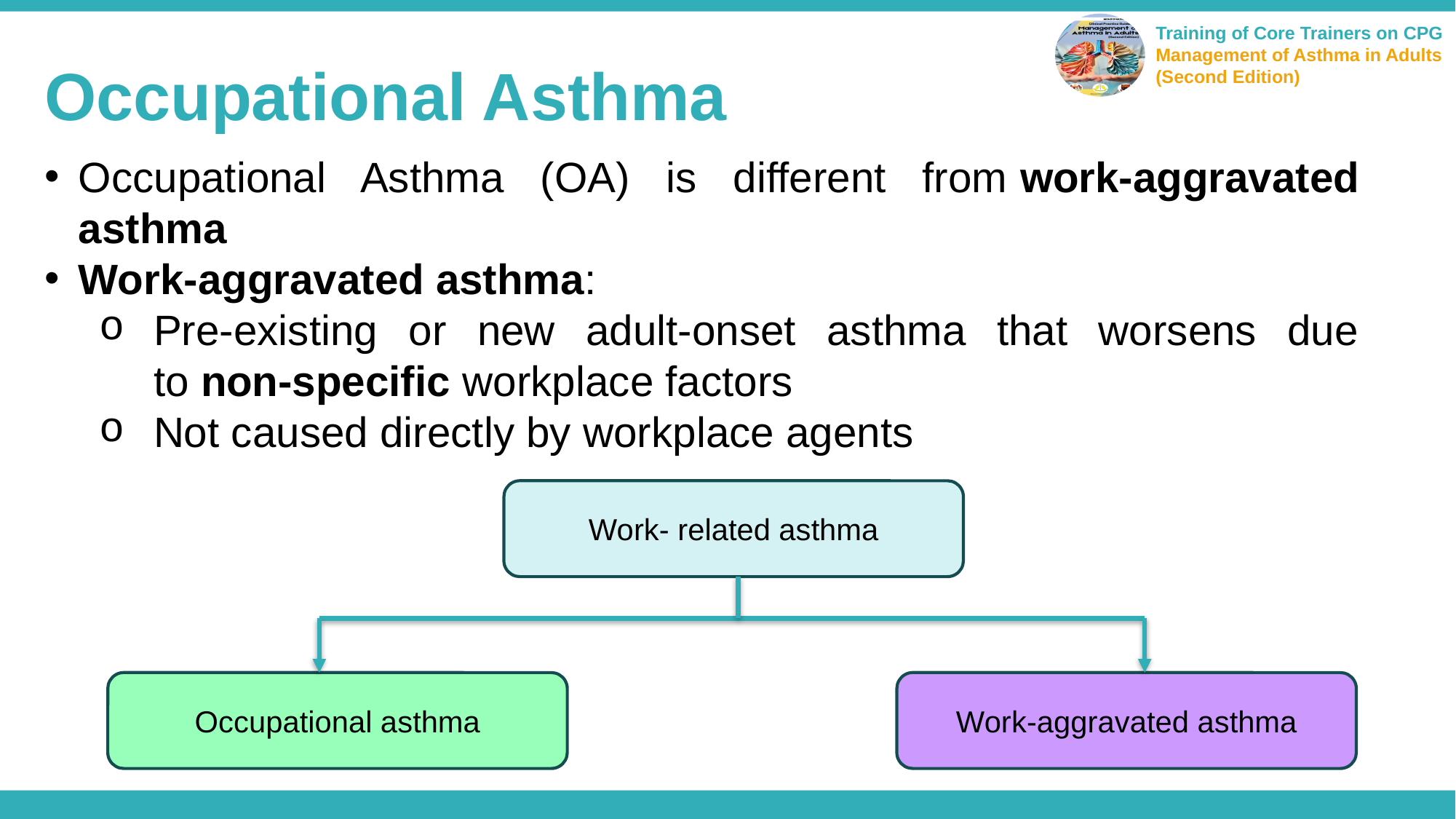

Occupational Asthma
Occupational Asthma (OA) is different from work-aggravated asthma
Work-aggravated asthma:
Pre-existing or new adult-onset asthma that worsens due to non-specific workplace factors
Not caused directly by workplace agents
Work- related asthma
Occupational asthma
Work-aggravated asthma